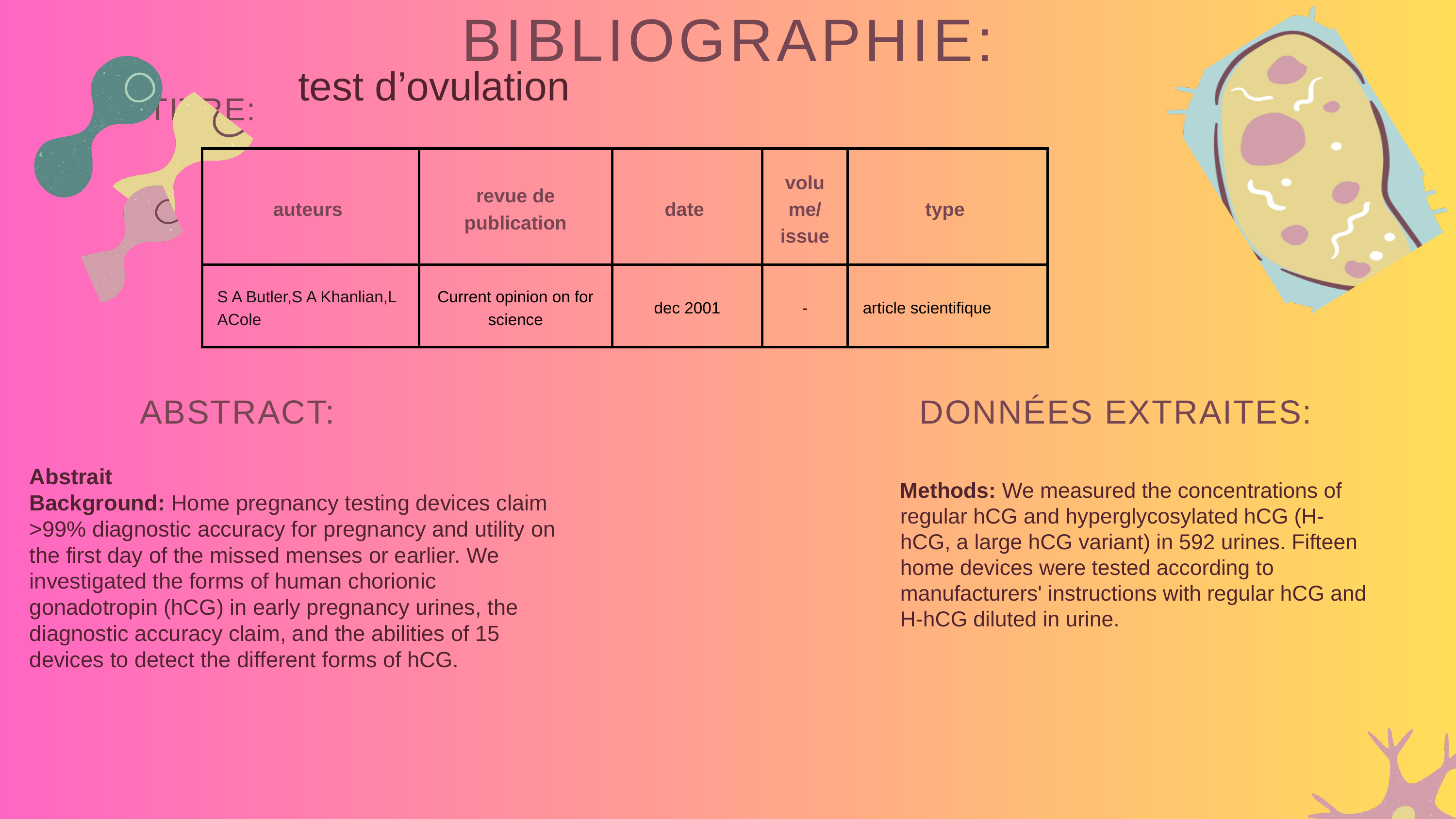

BIBLIOGRAPHIE:

test d’ovulation
TITRE:
| auteurs | revue de publication | date | volume/issue | type |
| --- | --- | --- | --- | --- |
| S A Butler,S A Khanlian,L ACole | Current opinion on for science | dec 2001 | - | article scientifique |
ABSTRACT:
DONNÉES EXTRAITES:
Abstrait
Background: Home pregnancy testing devices claim >99% diagnostic accuracy for pregnancy and utility on the first day of the missed menses or earlier. We investigated the forms of human chorionic gonadotropin (hCG) in early pregnancy urines, the diagnostic accuracy claim, and the abilities of 15 devices to detect the different forms of hCG.

Methods: We measured the concentrations of regular hCG and hyperglycosylated hCG (H-hCG, a large hCG variant) in 592 urines. Fifteen home devices were tested according to manufacturers' instructions with regular hCG and H-hCG diluted in urine.